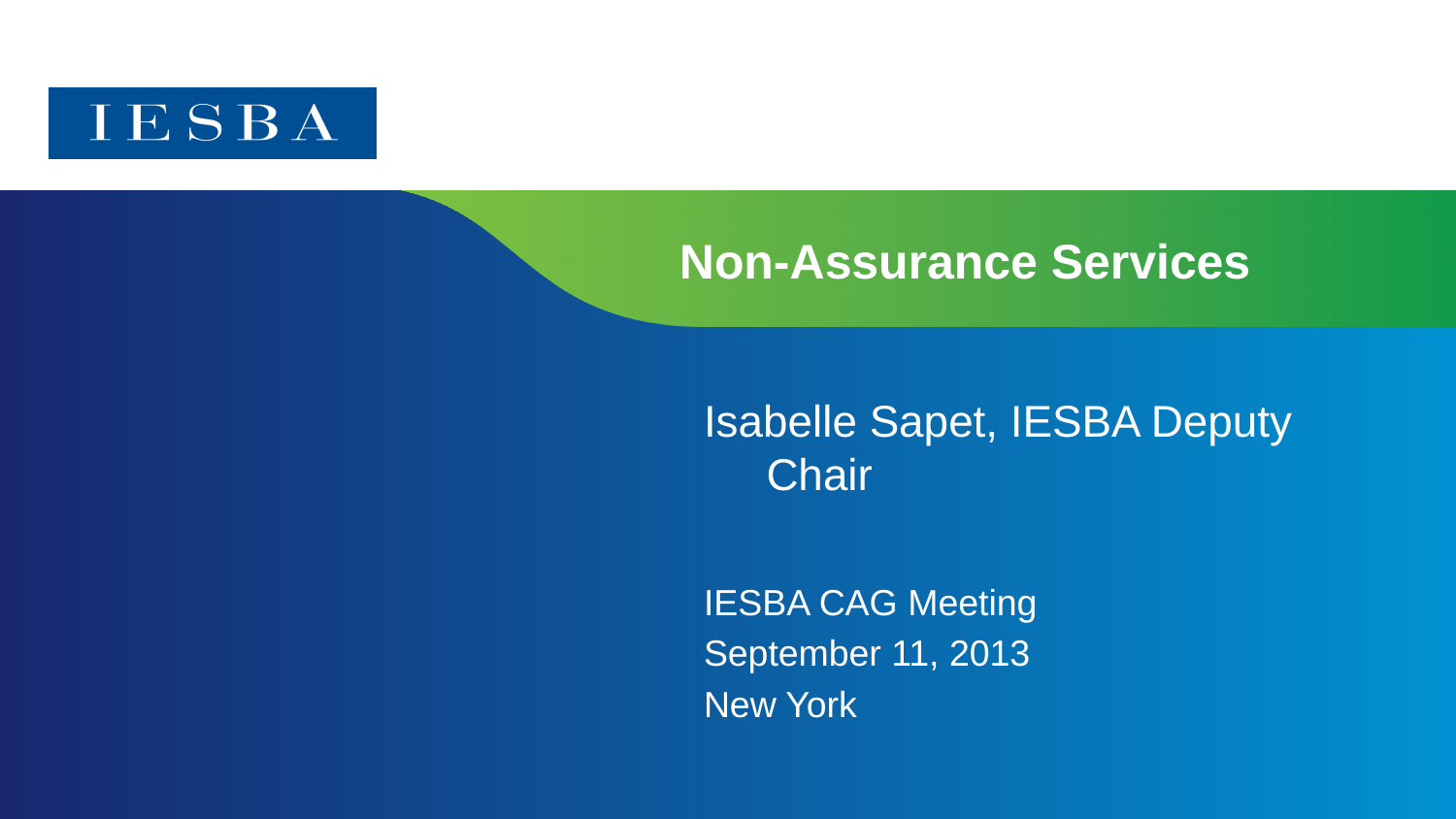

# Non-Assurance Services
Isabelle Sapet, IESBA Deputy Chair

IESBA CAG Meeting
September 11, 2013
New York